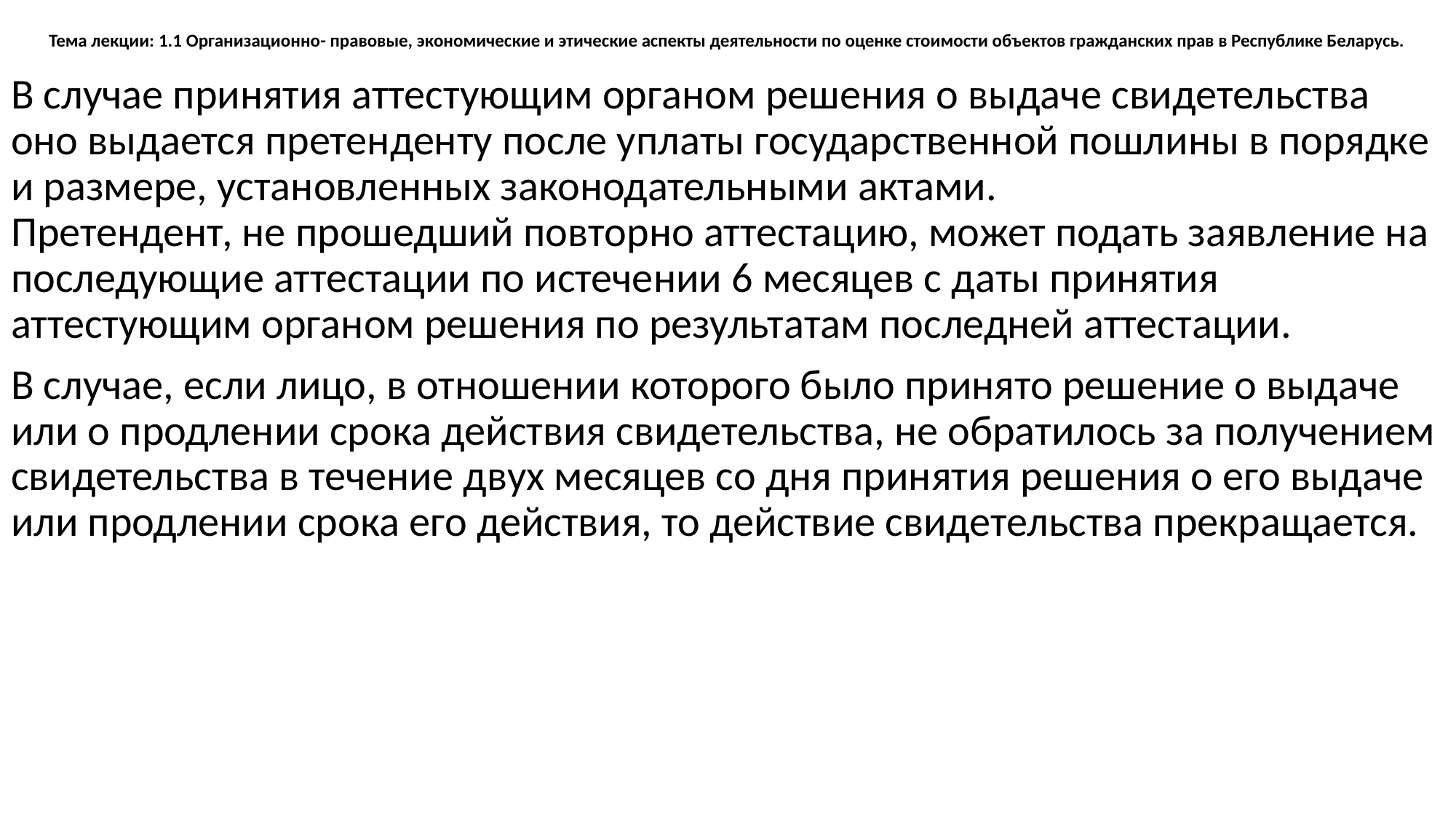

# Тема лекции: 1.1 Организационно- правовые, экономические и этические аспекты деятельности по оценке стоимости объектов гражданских прав в Республике Беларусь.
В случае принятия аттестующим органом решения о выдаче свидетельства оно выдается претенденту после уплаты государственной пошлины в порядке и размере, установленных законодательными актами.
Претендент, не прошедший повторно аттестацию, может подать заявление на последующие аттестации по истечении 6 месяцев с даты принятия аттестующим органом решения по результатам последней аттестации.
В случае, если лицо, в отношении которого было принято решение о выдаче или о продлении срока действия свидетельства, не обратилось за получением свидетельства в течение двух месяцев со дня принятия решения о его выдаче или продлении срока его действия, то действие свидетельства прекращается.